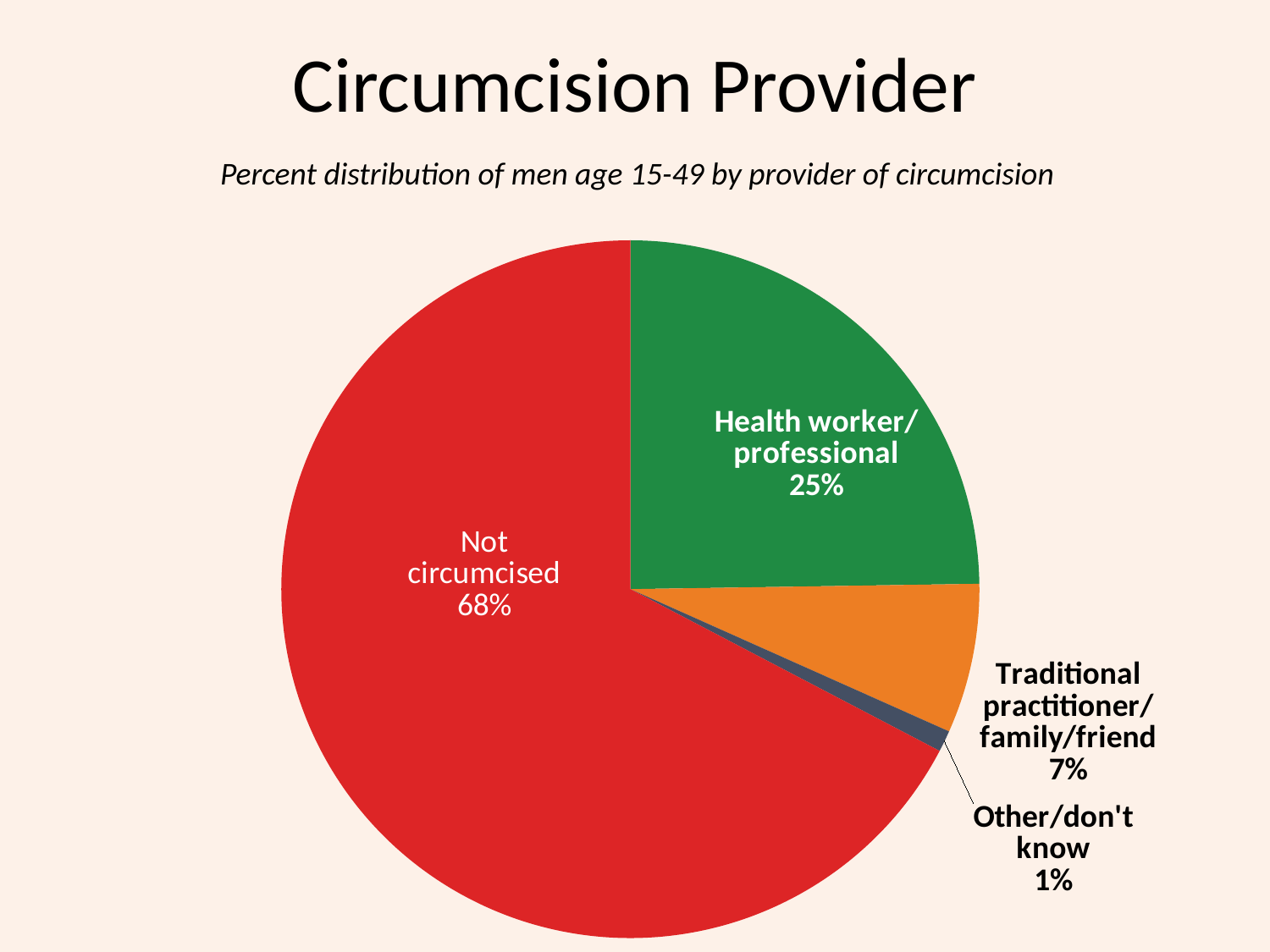

# Circumcision Provider
Percent distribution of men age 15-49 by provider of circumcision

### Chart

| Category | Series 1 |
|---|---|
| Health worker/ professional | 25.0 |
| Traditional practitioner/ family/friend | 7.0 |
| Other/don't know | 1.0 |
| Not circumcised | 68.0 |